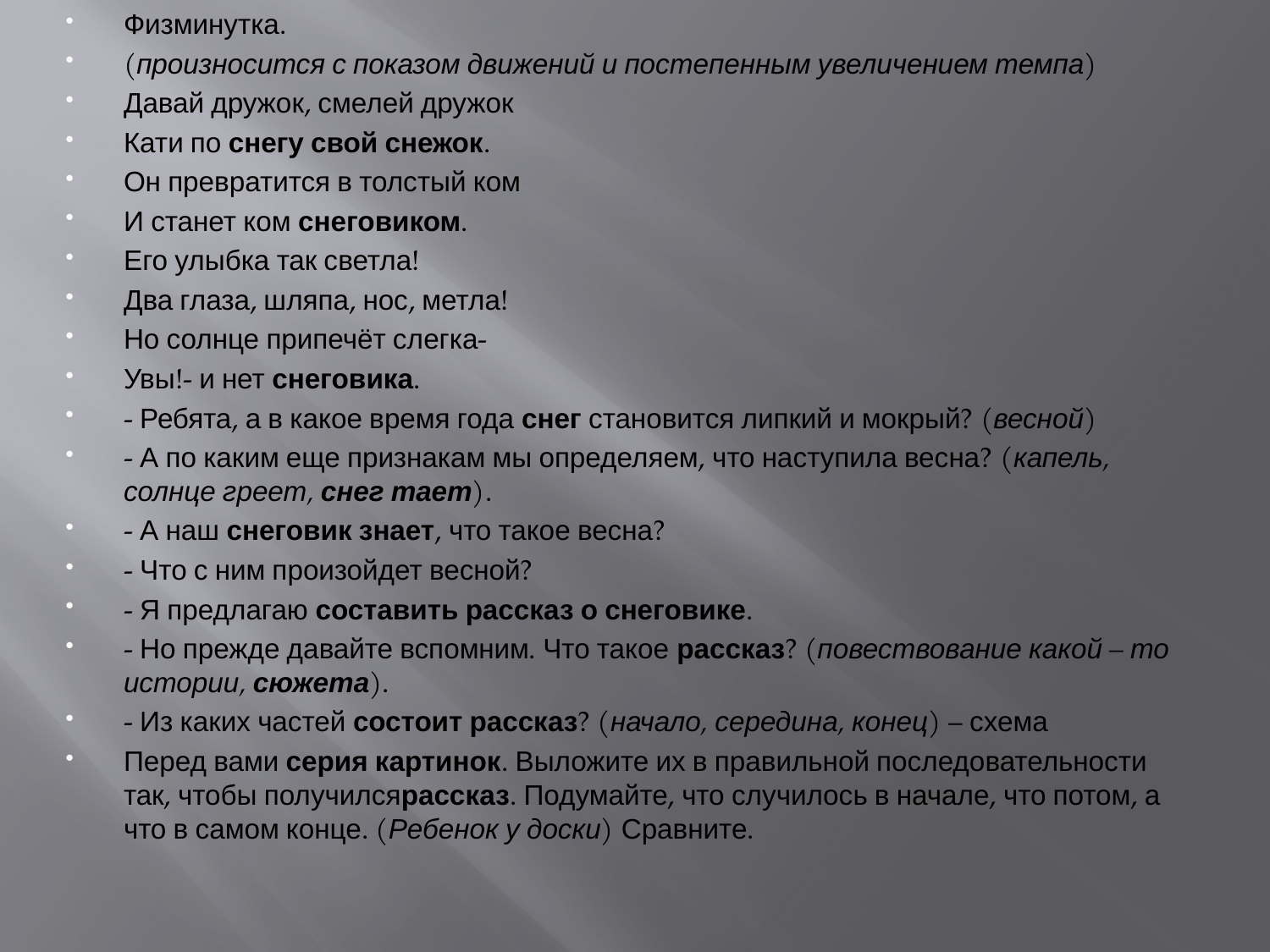

Физминутка.
(произносится с показом движений и постепенным увеличением темпа)
Давай дружок, смелей дружок
Кати по снегу свой снежок.
Он превратится в толстый ком
И станет ком снеговиком.
Его улыбка так светла!
Два глаза, шляпа, нос, метла!
Но солнце припечёт слегка-
Увы!- и нет снеговика.
- Ребята, а в какое время года снег становится липкий и мокрый? (весной)
- А по каким еще признакам мы определяем, что наступила весна? (капель, солнце греет, снег тает).
- А наш снеговик знает, что такое весна?
- Что с ним произойдет весной?
- Я предлагаю составить рассказ о снеговике.
- Но прежде давайте вспомним. Что такое рассказ? (повествование какой – то истории, сюжета).
- Из каких частей состоит рассказ? (начало, середина, конец) – схема
Перед вами серия картинок. Выложите их в правильной последовательности так, чтобы получилсярассказ. Подумайте, что случилось в начале, что потом, а что в самом конце. (Ребенок у доски) Сравните.

#